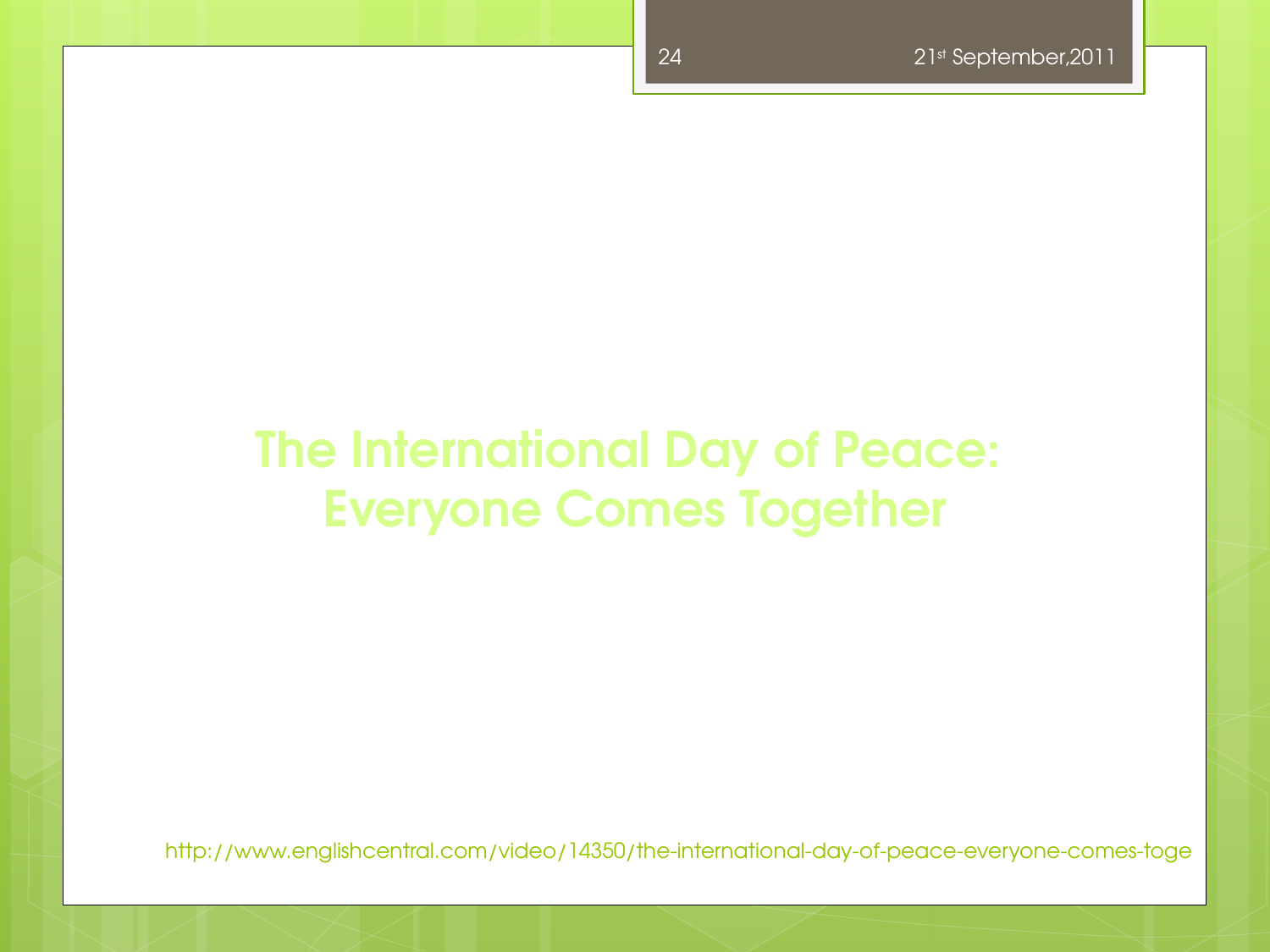

24
21st September,2011
#

The International Day of Peace:
Everyone Comes Together
http://www.englishcentral.com/video/14350/the-international-day-of-peace-everyone-comes-toge